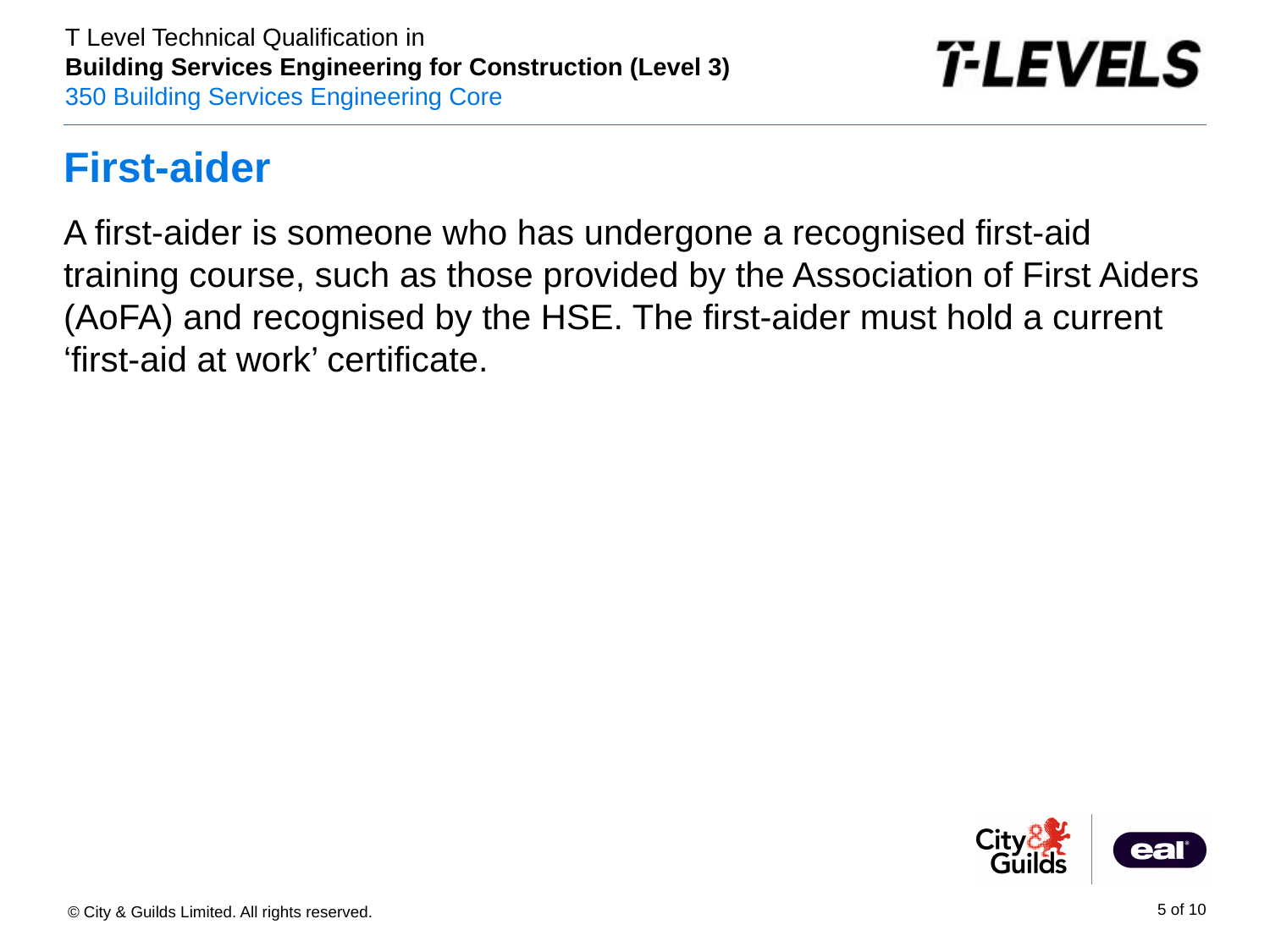

# First-aider
A first-aider is someone who has undergone a recognised first-aid training course, such as those provided by the Association of First Aiders (AoFA) and recognised by the HSE. The first-aider must hold a current ‘first-aid at work’ certificate.